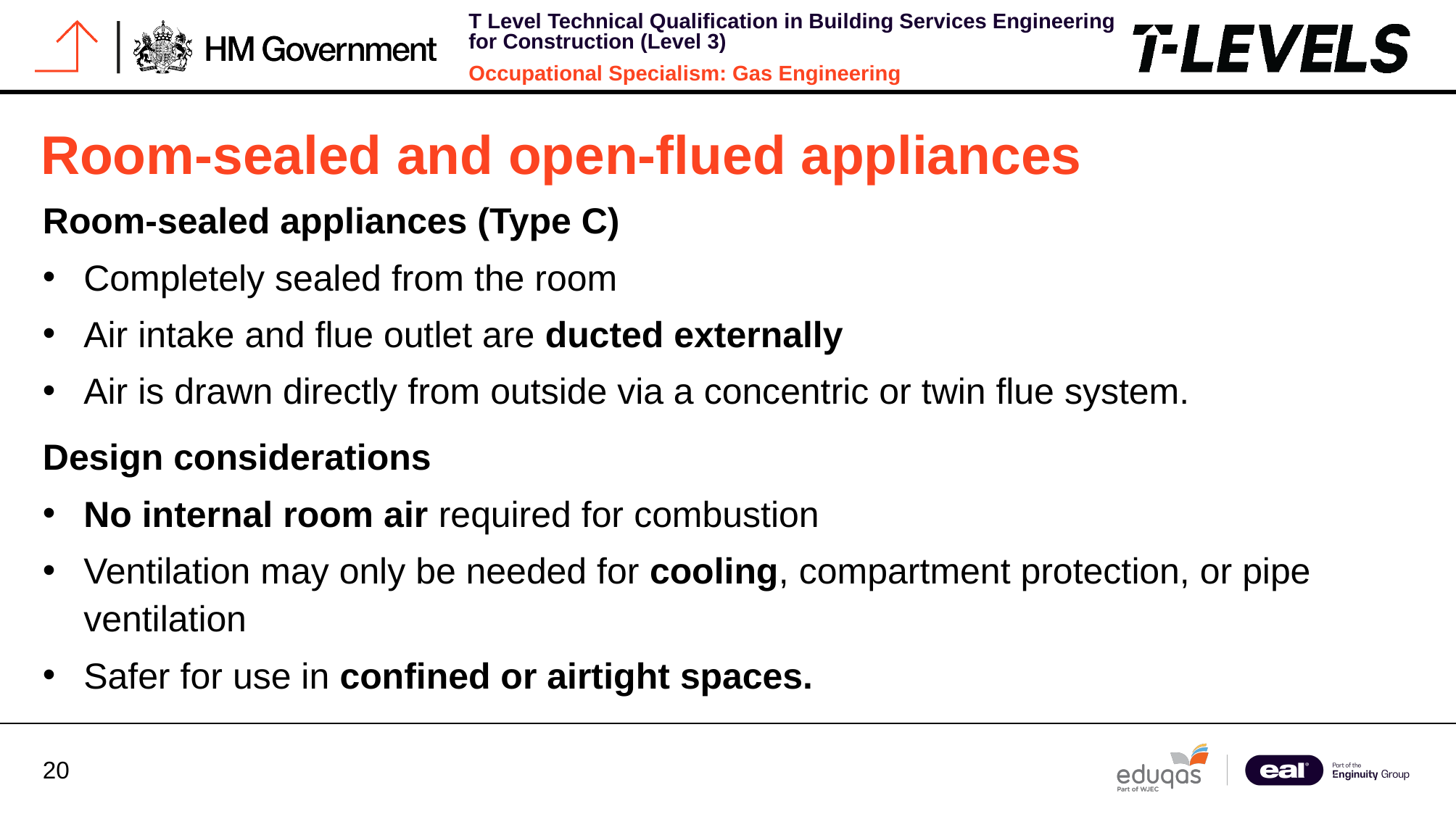

# Room-sealed and open-flued appliances
Room-sealed appliances (Type C)
Completely sealed from the room
Air intake and flue outlet are ducted externally
Air is drawn directly from outside via a concentric or twin flue system.
Design considerations
No internal room air required for combustion
Ventilation may only be needed for cooling, compartment protection, or pipe ventilation
Safer for use in confined or airtight spaces.